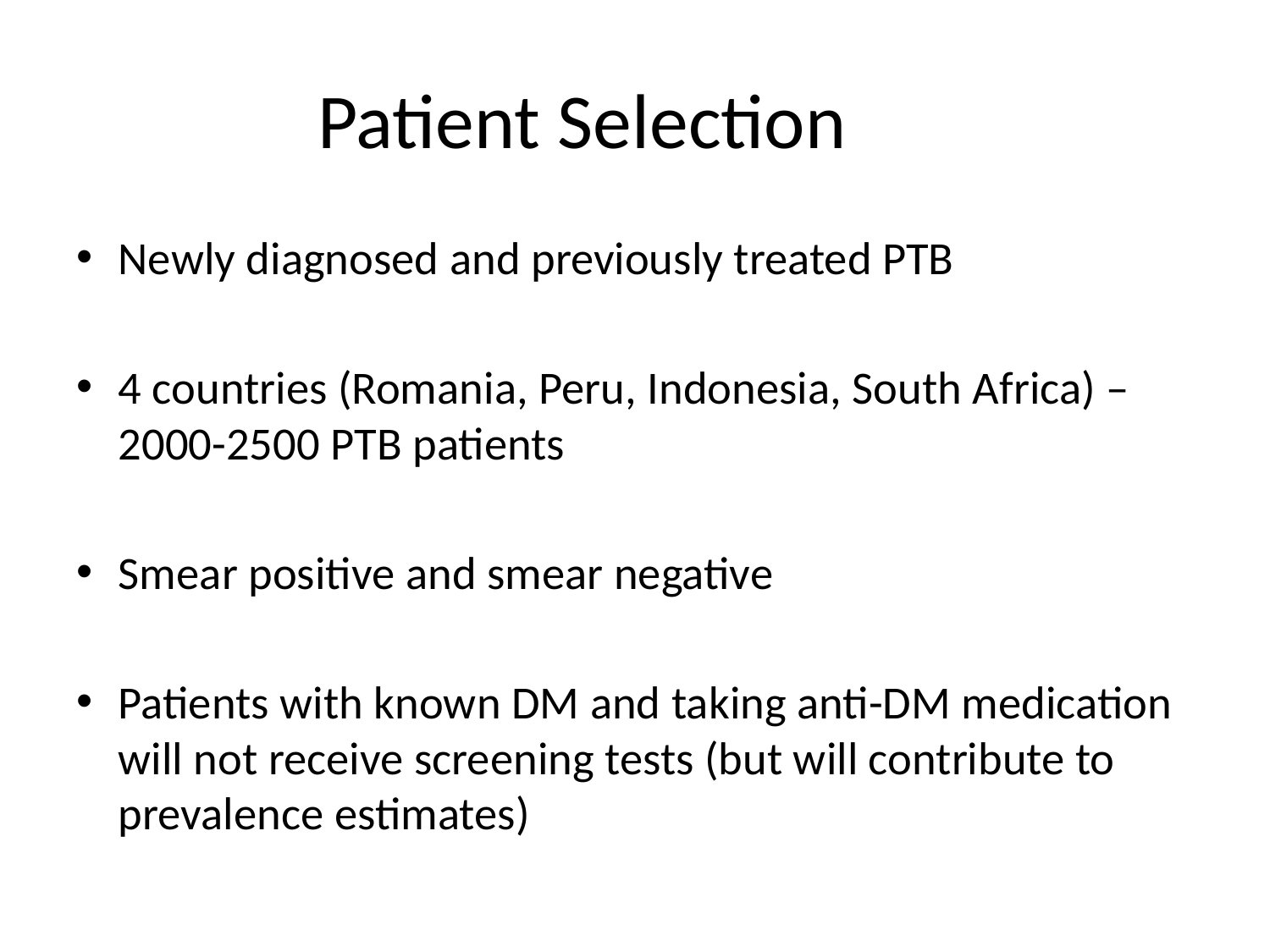

# Patient Selection
Newly diagnosed and previously treated PTB

4 countries (Romania, Peru, Indonesia, South Africa) – 2000-2500 PTB patients

Smear positive and smear negative

Patients with known DM and taking anti-DM medication will not receive screening tests (but will contribute to prevalence estimates)